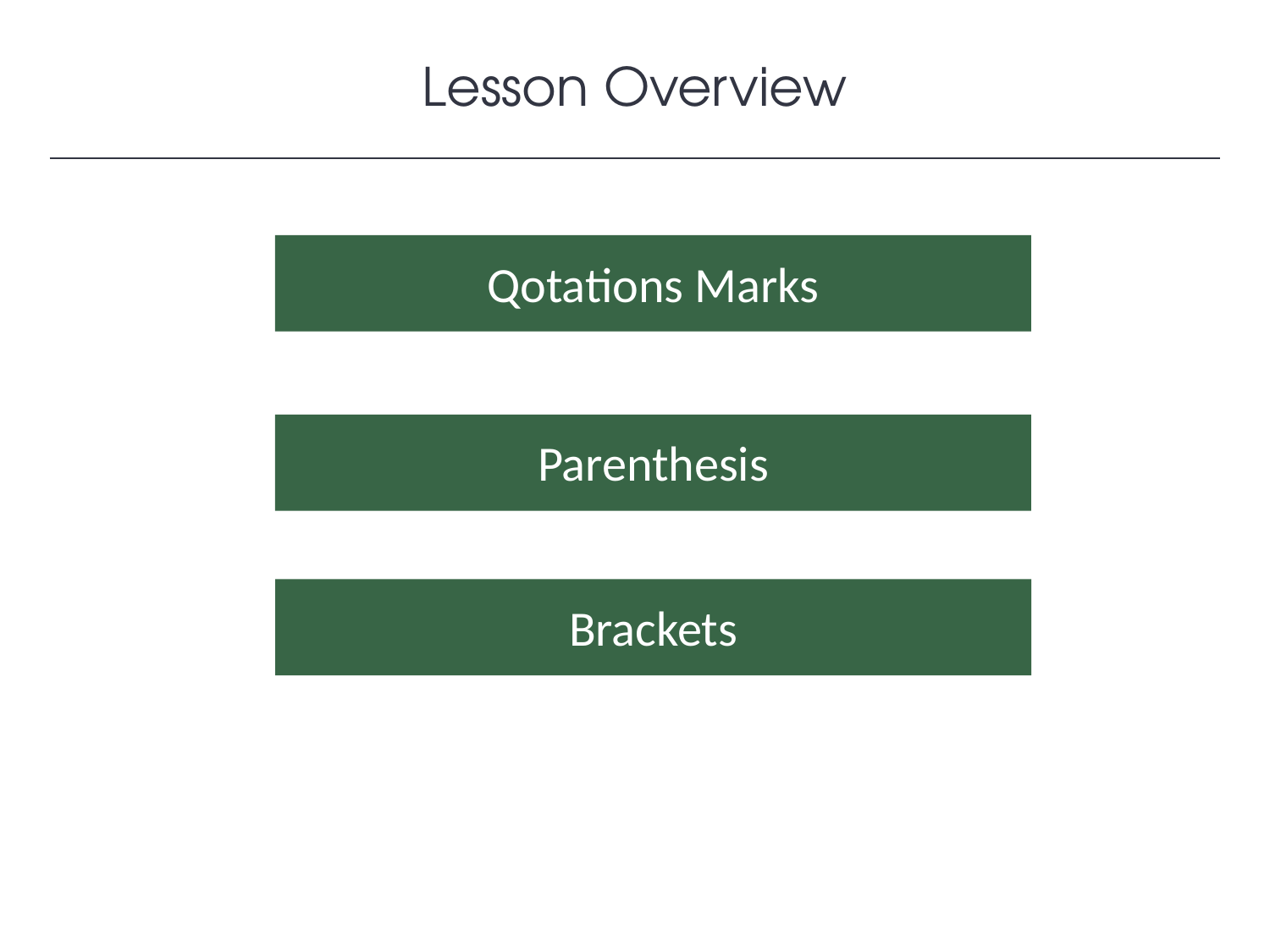

Lesson Overview
HAWKES LEARNING

Qotations Marks

Parenthesis

Brackets